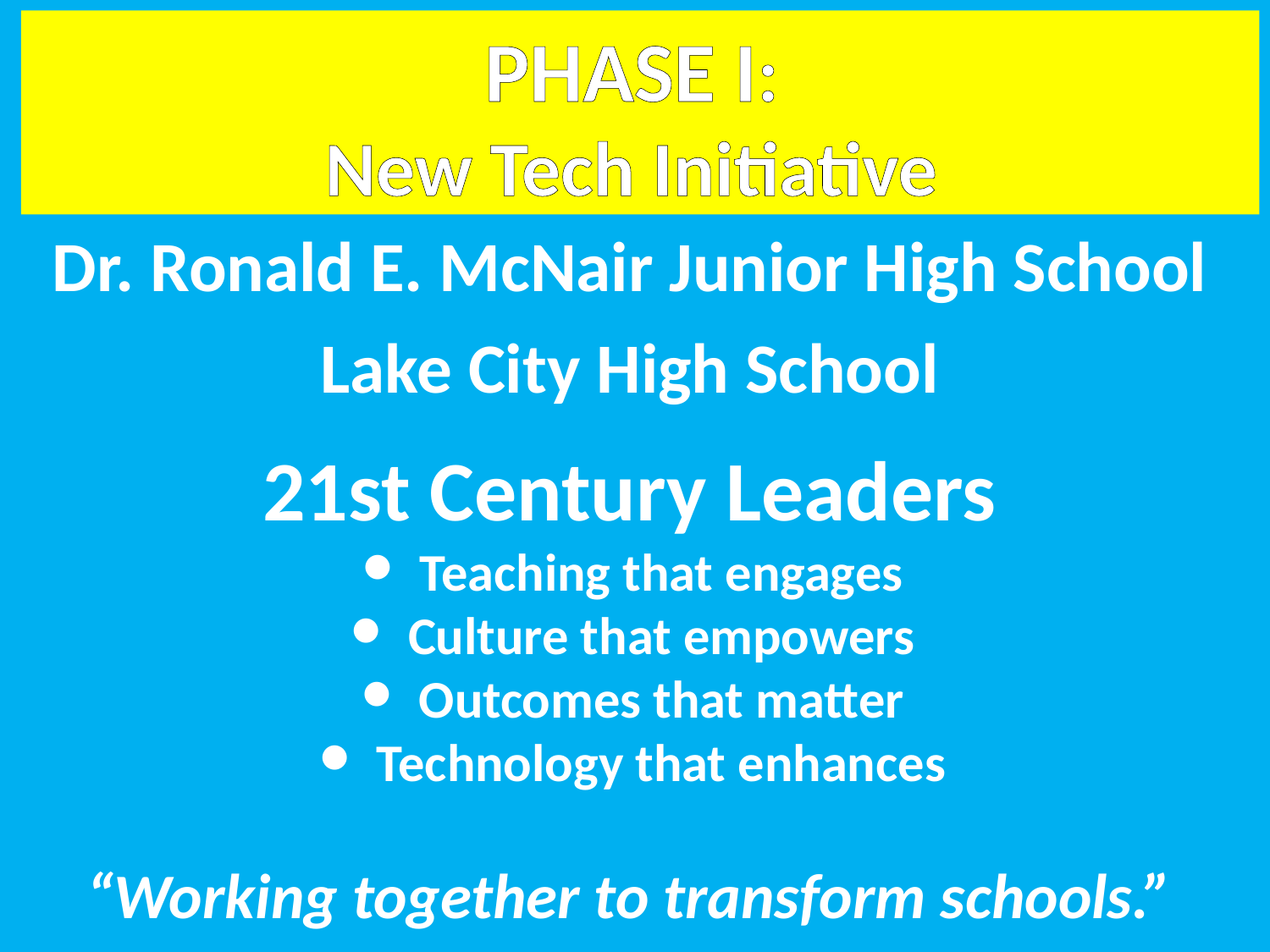

PHASE I:
New Tech Initiative
Dr. Ronald E. McNair Junior High School

Lake City High School

21st Century Leaders
Teaching that engages
Culture that empowers
Outcomes that matter
Technology that enhances

“Working together to transform schools.”